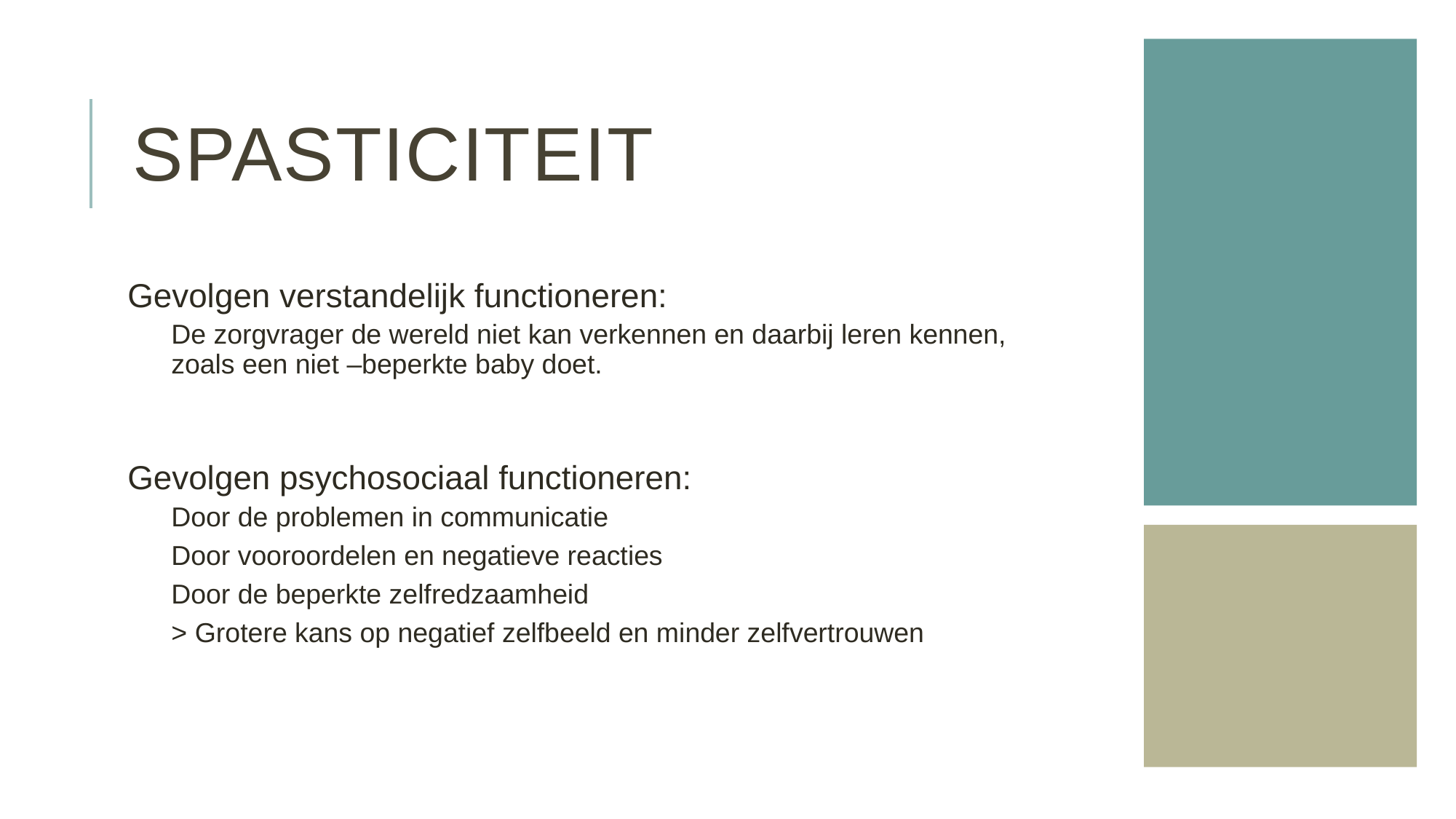

# Spasticiteit
Gevolgen verstandelijk functioneren:
De zorgvrager de wereld niet kan verkennen en daarbij leren kennen, zoals een niet –beperkte baby doet.

Gevolgen psychosociaal functioneren:
Door de problemen in communicatie
Door vooroordelen en negatieve reacties
Door de beperkte zelfredzaamheid
> Grotere kans op negatief zelfbeeld en minder zelfvertrouwen